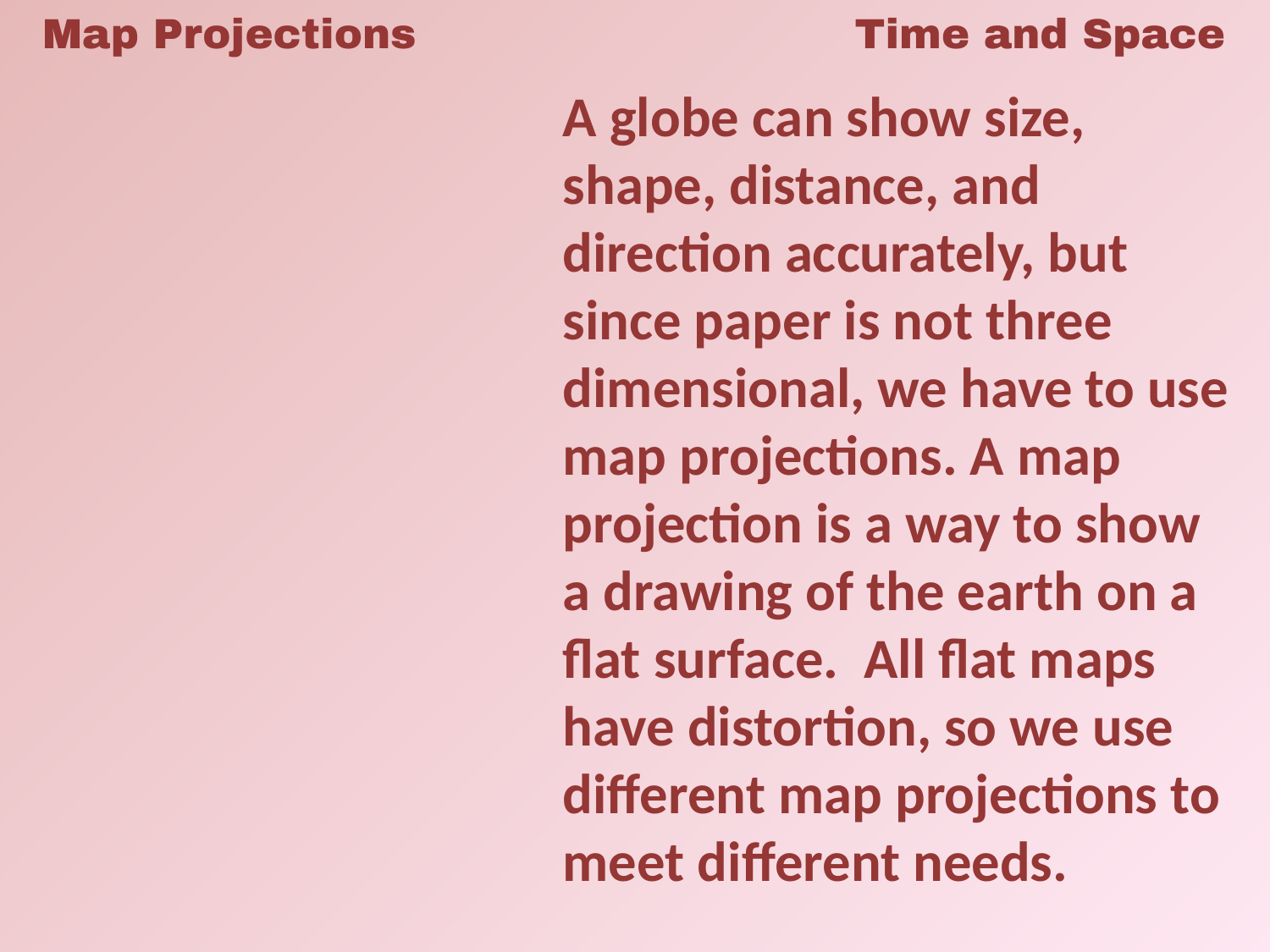

Map Projections                               Time and Space
A globe can show size, shape, distance, and direction accurately, but since paper is not three dimensional, we have to use map projections. A map projection is a way to show a drawing of the earth on a flat surface.  All flat maps have distortion, so we use different map projections to meet different needs.